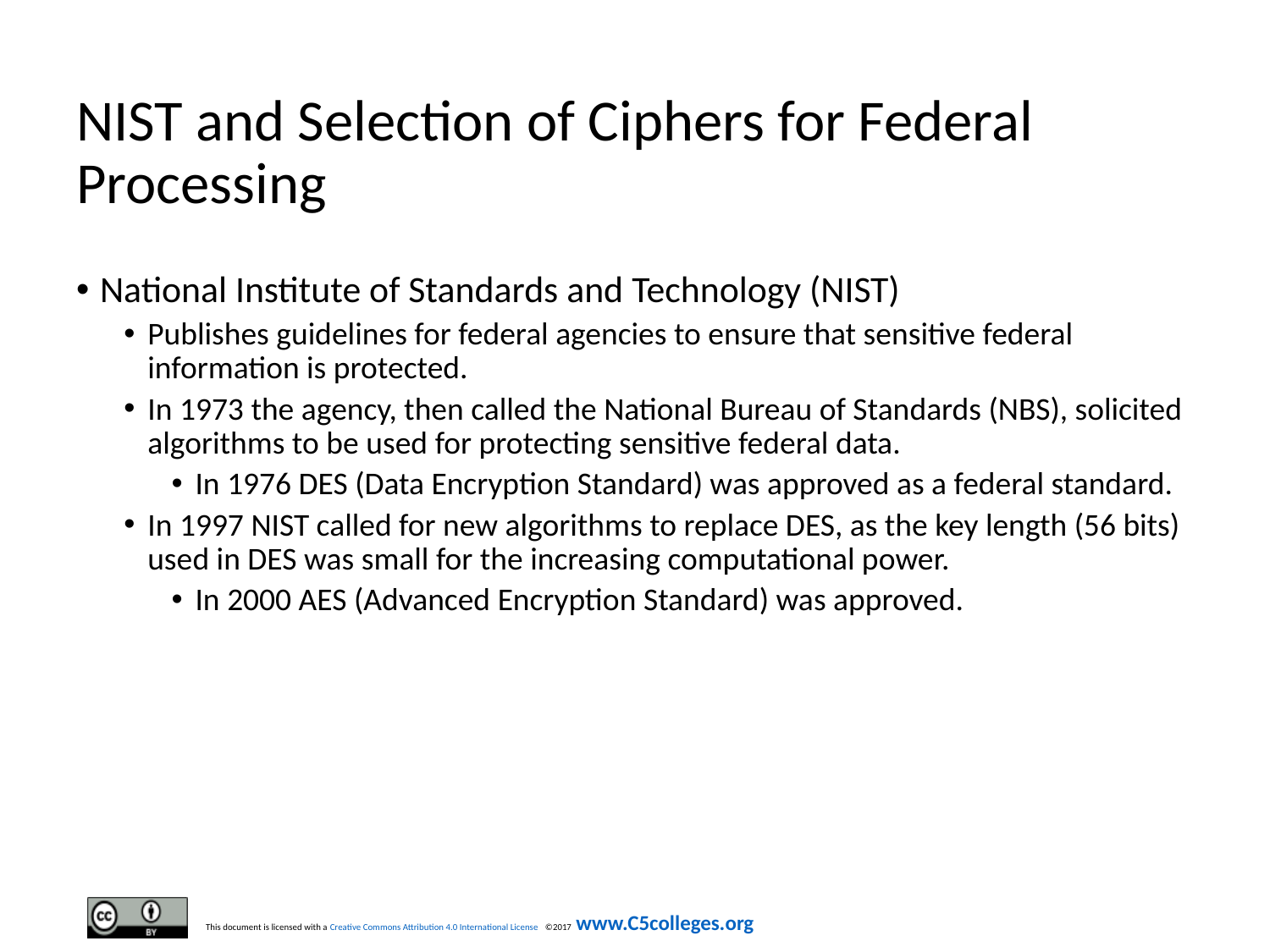

# NIST and Selection of Ciphers for Federal Processing
National Institute of Standards and Technology (NIST)
Publishes guidelines for federal agencies to ensure that sensitive federal information is protected.
In 1973 the agency, then called the National Bureau of Standards (NBS), solicited algorithms to be used for protecting sensitive federal data.
In 1976 DES (Data Encryption Standard) was approved as a federal standard.
In 1997 NIST called for new algorithms to replace DES, as the key length (56 bits) used in DES was small for the increasing computational power.
In 2000 AES (Advanced Encryption Standard) was approved.